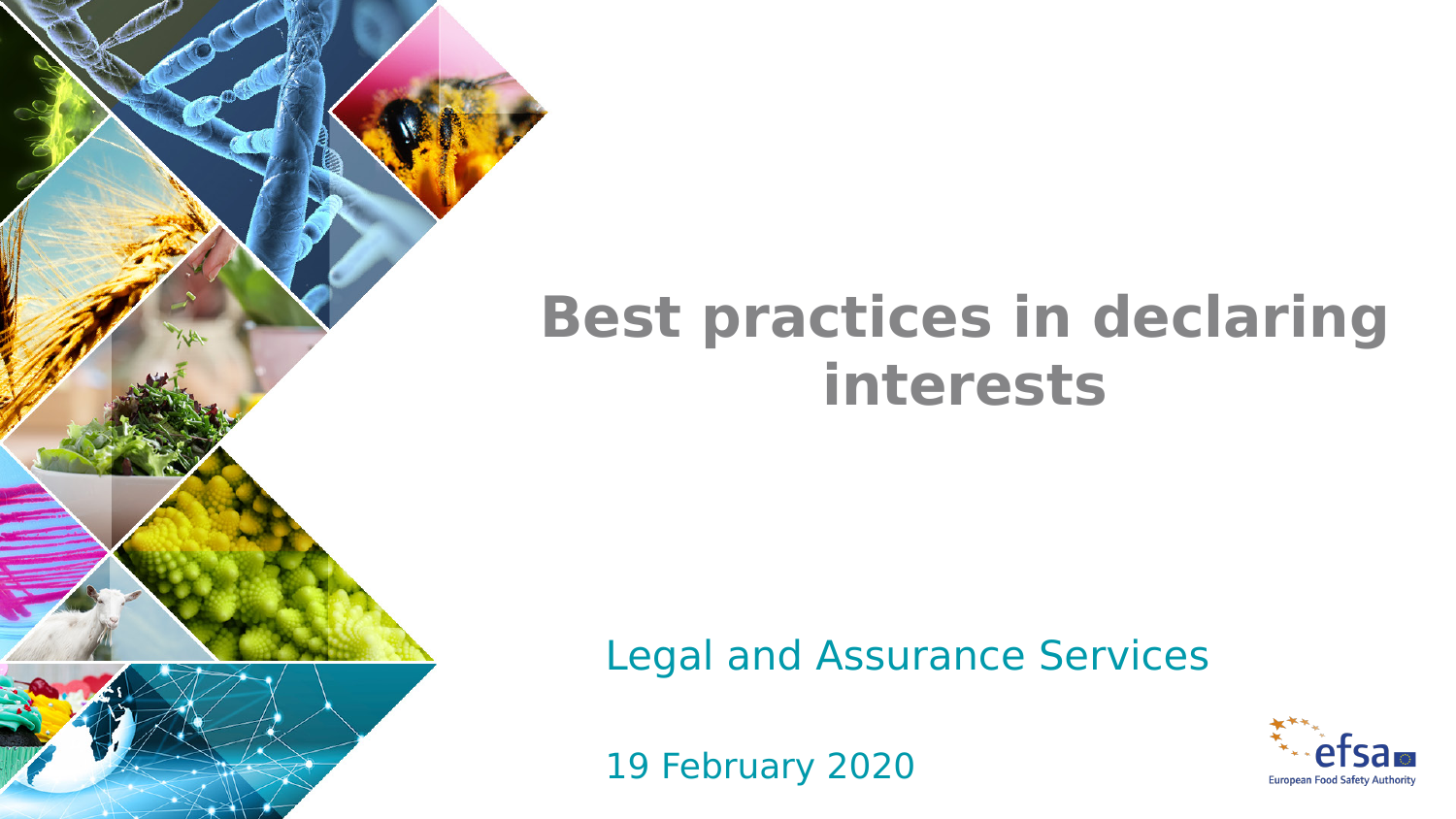

# Best practices in declaring interests

Legal and Assurance Services
19 February 2020